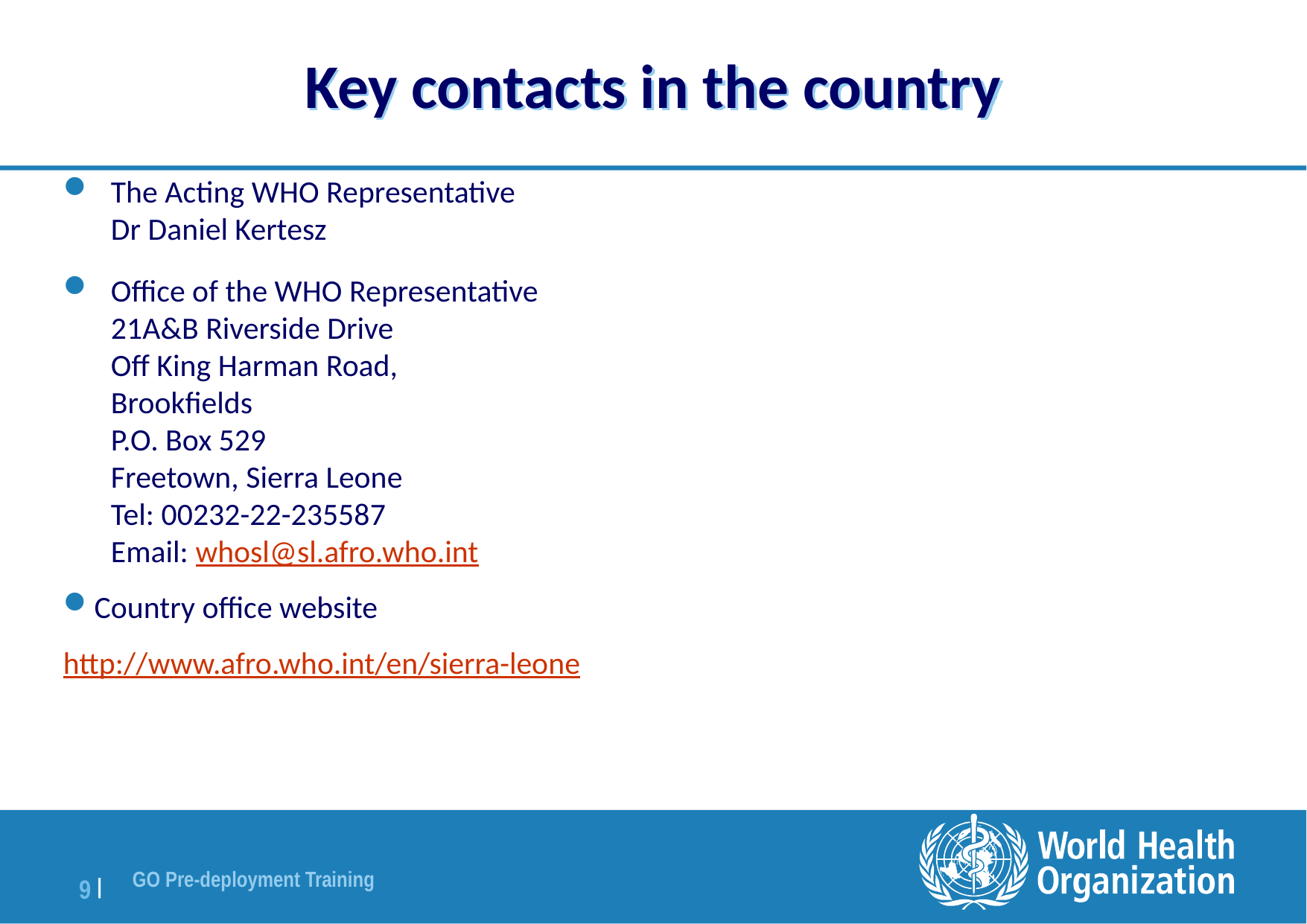

# Key contacts in the country
The Acting WHO Representative
Dr Daniel Kertesz
Office of the WHO Representative
21A&B Riverside Drive
Off King Harman Road,
Brookfields
P.O. Box 529
Freetown, Sierra Leone
Tel: 00232-22-235587
Email: whosl@sl.afro.who.int
Country office website
http://www.afro.who.int/en/sierra-leone